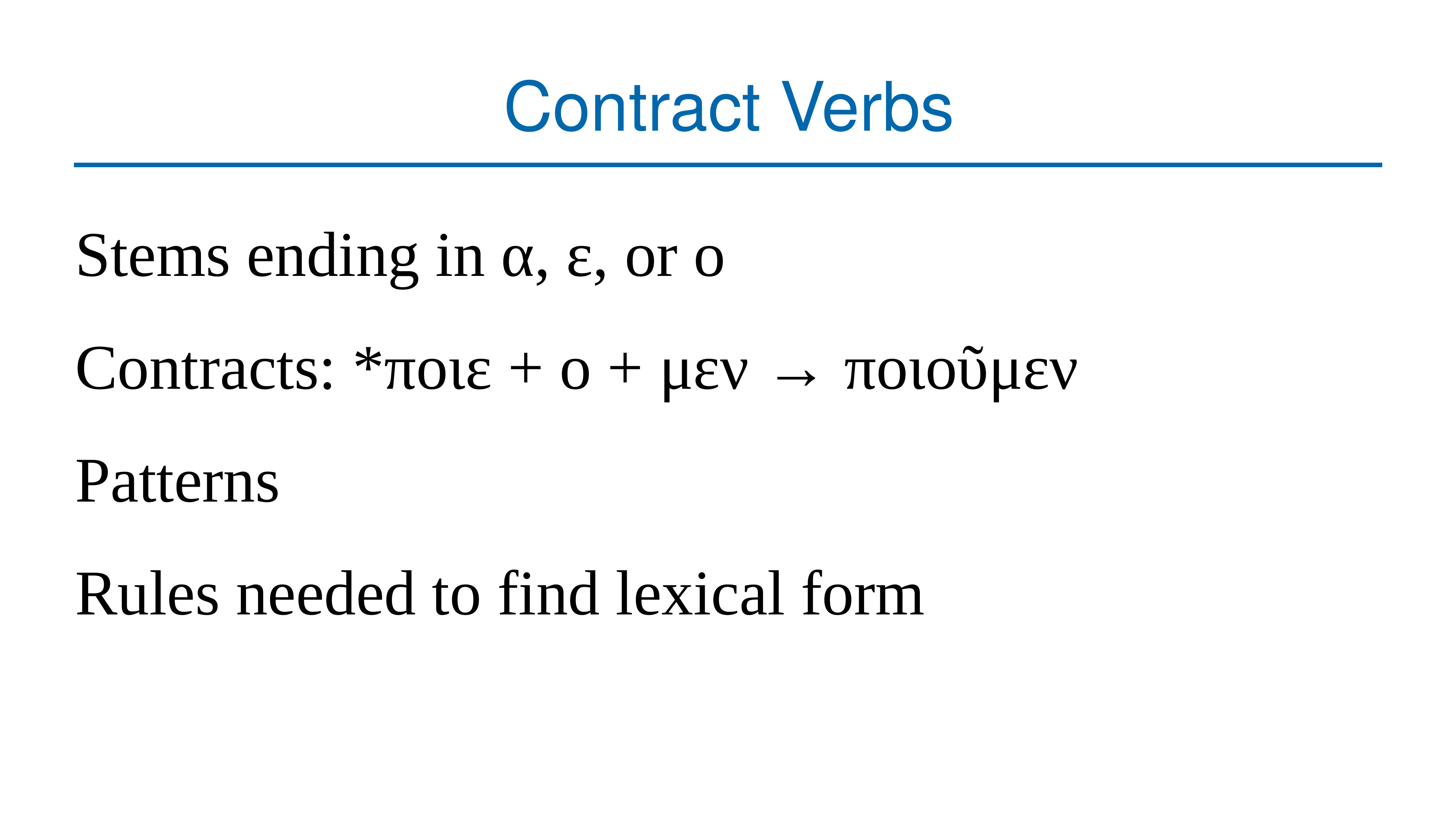

# Contract Verbs
Stems ending in α, ε, or ο
Contracts: *ποιε + ο + μεν → ποιοῦμεν
Patterns
Rules needed to find lexical form